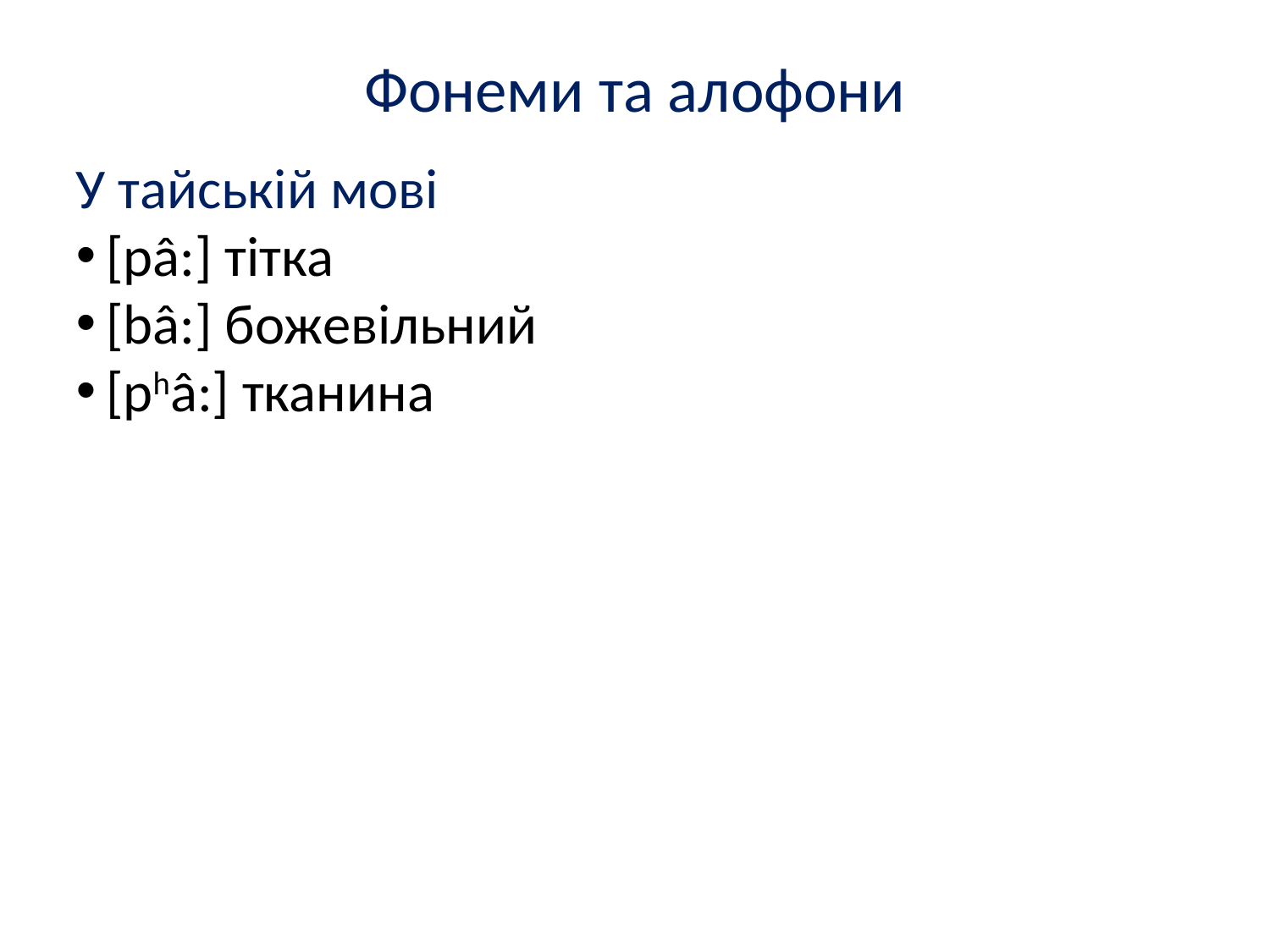

Фонеми та алофони
У тайській мові
[pâ:] тітка
[bâ:] божевільний
[phâ:] тканина